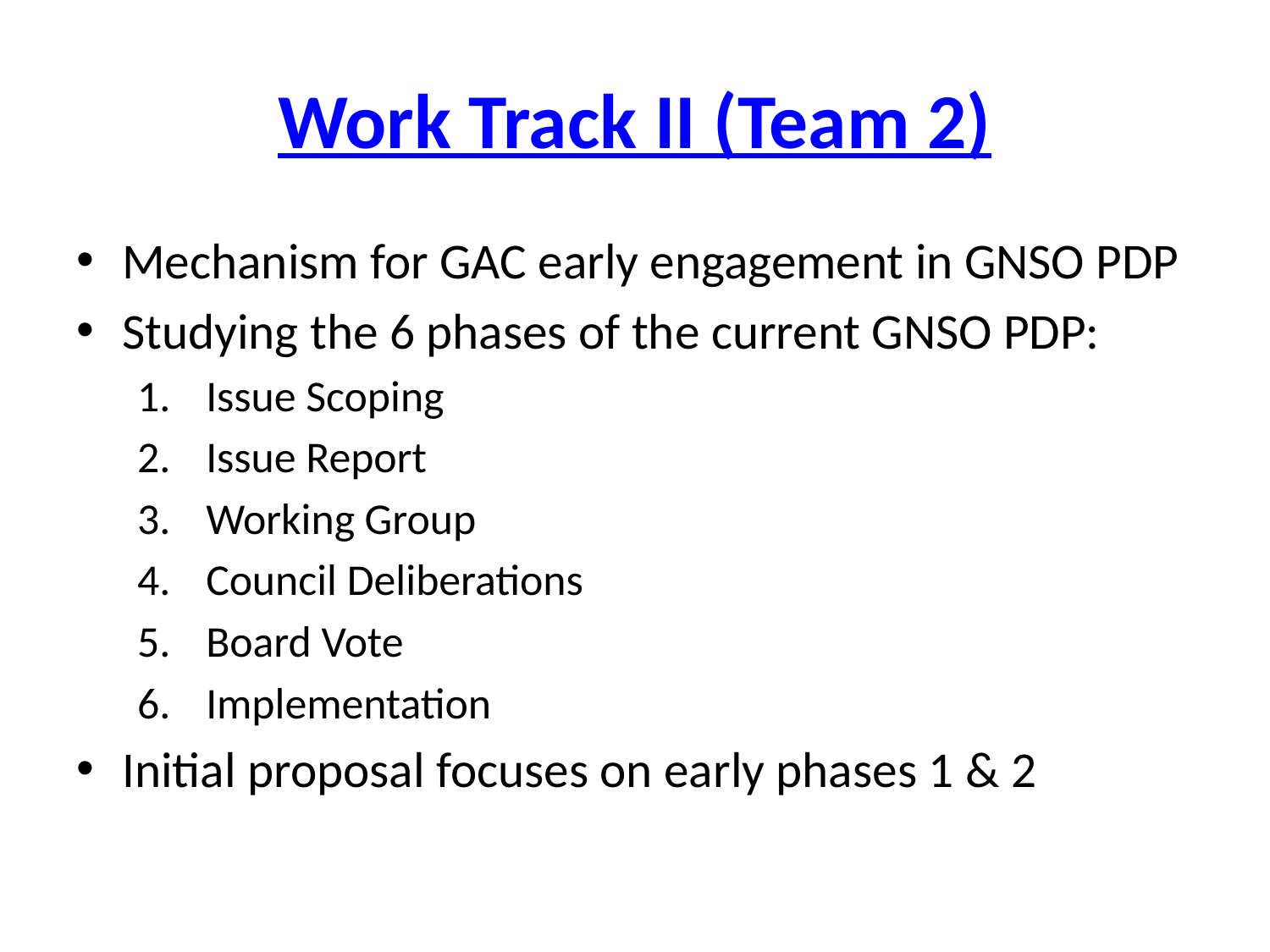

# Work Track II (Team 2)
Mechanism for GAC early engagement in GNSO PDP
Studying the 6 phases of the current GNSO PDP:
Issue Scoping
Issue Report
Working Group
Council Deliberations
Board Vote
Implementation
Initial proposal focuses on early phases 1 & 2